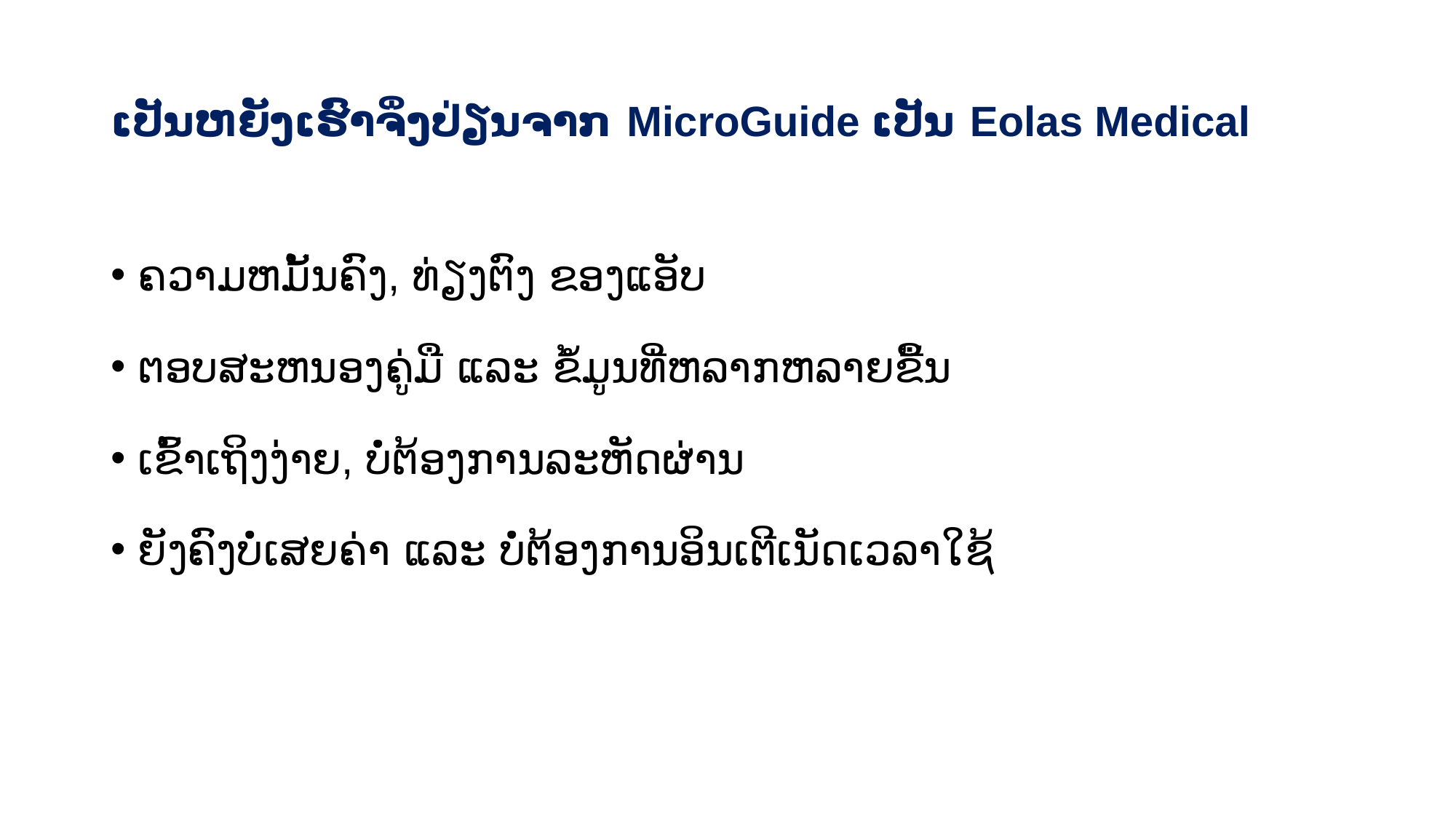

# ເປັນຫຍັງເຮົາຈິ່ງປ່ຽນຈາກ MicroGuide ເປັນ Eolas Medical
ຄວາມຫມັ້ນຄົງ, ທ່ຽງຕົງ ຂອງແອັບ
ຕອບສະຫນອງຄູ່ມື ແລະ ຂໍ້ມູນທີ່ຫລາກຫລາຍຂື້ນ
ເຂົ້າເຖິງງ່າຍ, ບໍ່ຕ້ອງການລະຫັດຜ່ານ
ຍັງຄົງບໍ່ເສຍຄ່າ ແລະ ບໍ່ຕ້ອງການອິນເຕີເນັດເວລາໃຊ້